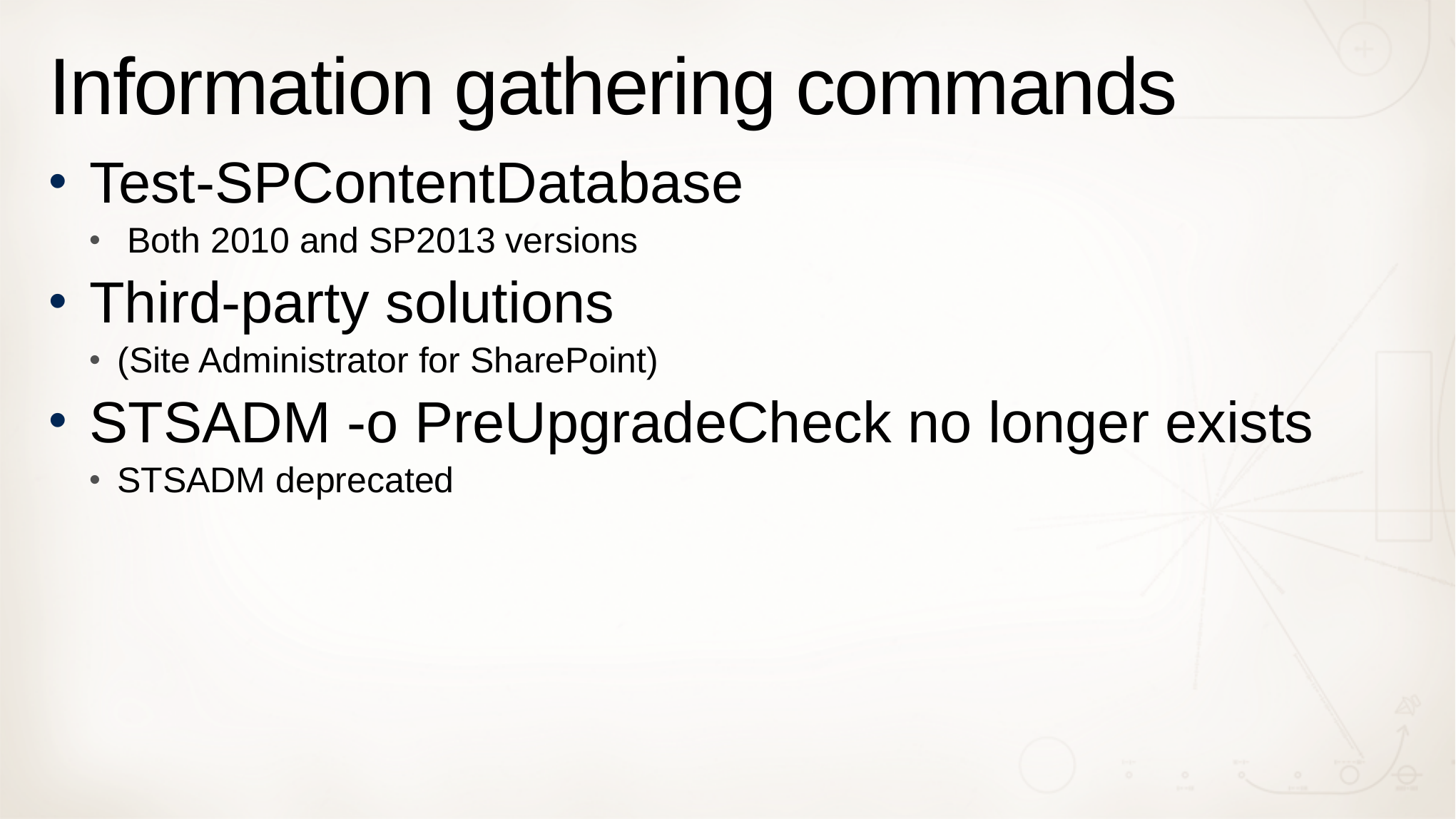

# Information gathering commands
Test-SPContentDatabase
 Both 2010 and SP2013 versions
Third-party solutions
(Site Administrator for SharePoint)
STSADM -o PreUpgradeCheck no longer exists
STSADM deprecated